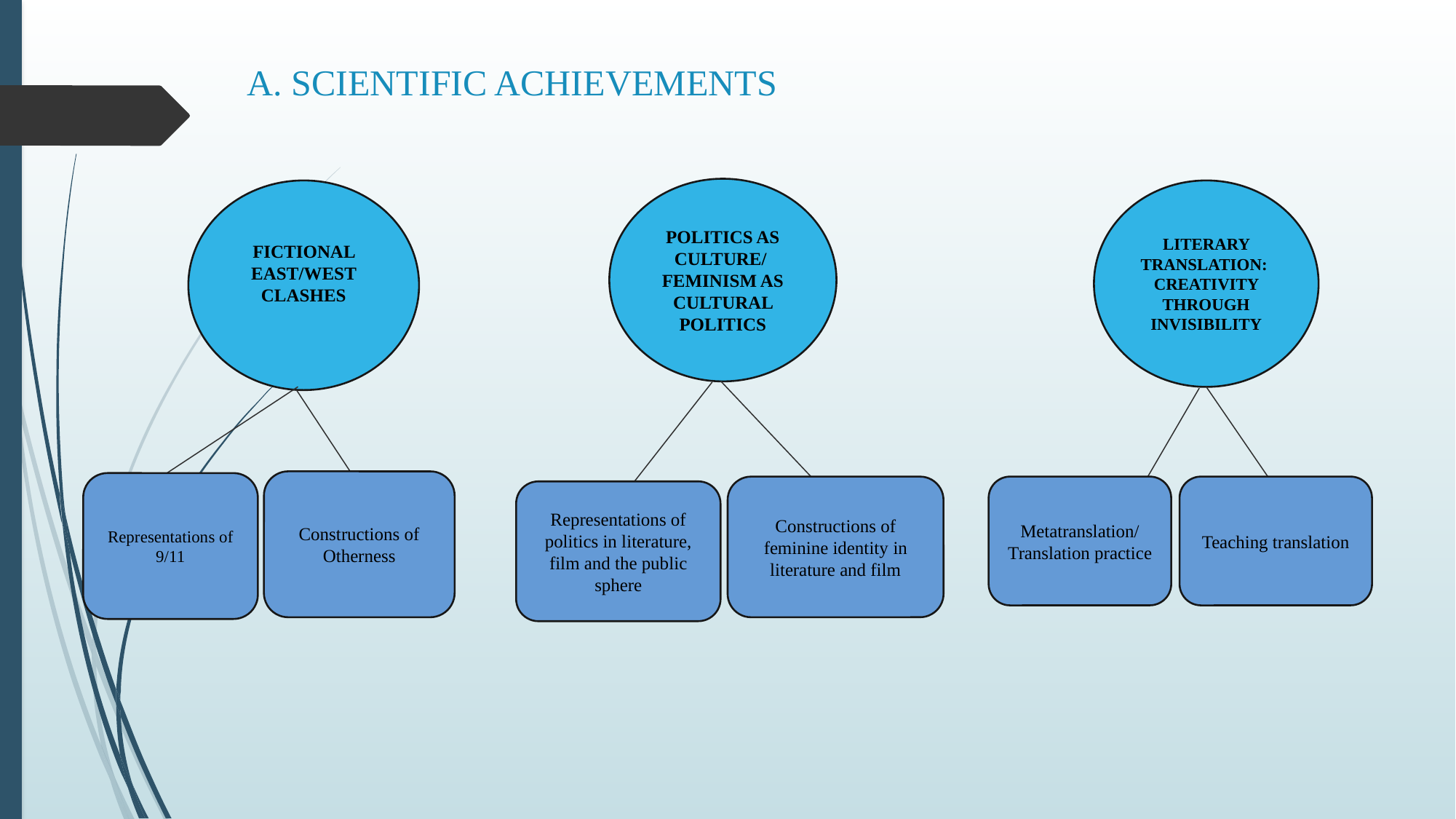

# A. SCIENTIFIC ACHIEVEMENTS
POLITICS AS CULTURE/
FEMINISM AS CULTURAL POLITICS
FICTIONAL EAST/WEST CLASHES

LITERARY TRANSLATION:
CREATIVITY THROUGH INVISIBILITY
Constructions of Otherness
Representations of 9/11
Constructions of feminine identity in literature and film
Metatranslation/
Translation practice
Teaching translation
Representations of politics in literature, film and the public sphere